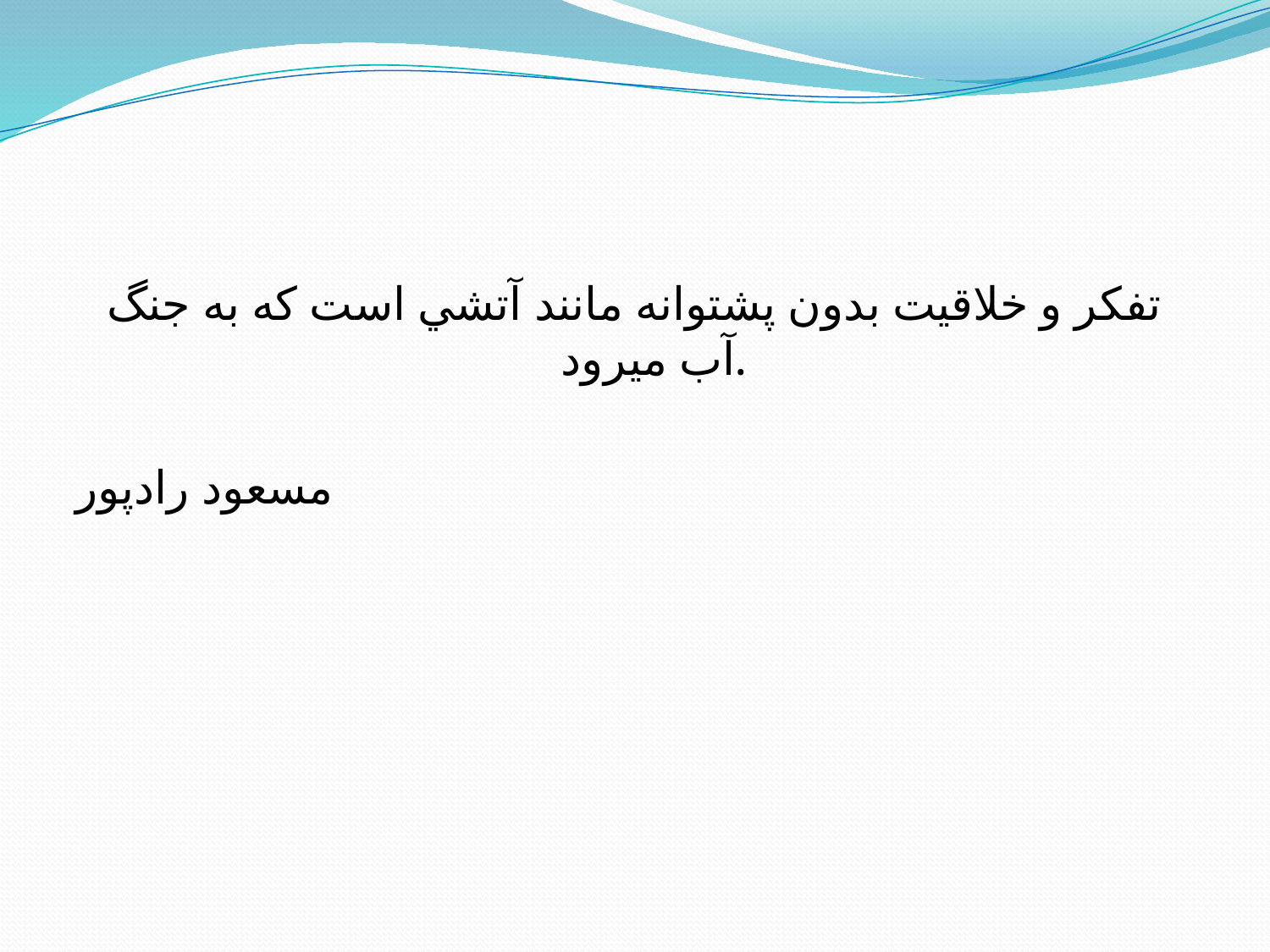

#
تفكر و خلاقيت بدون پشتوانه مانند آتشي است كه به جنگ آب ميرود.

مسعود رادپور